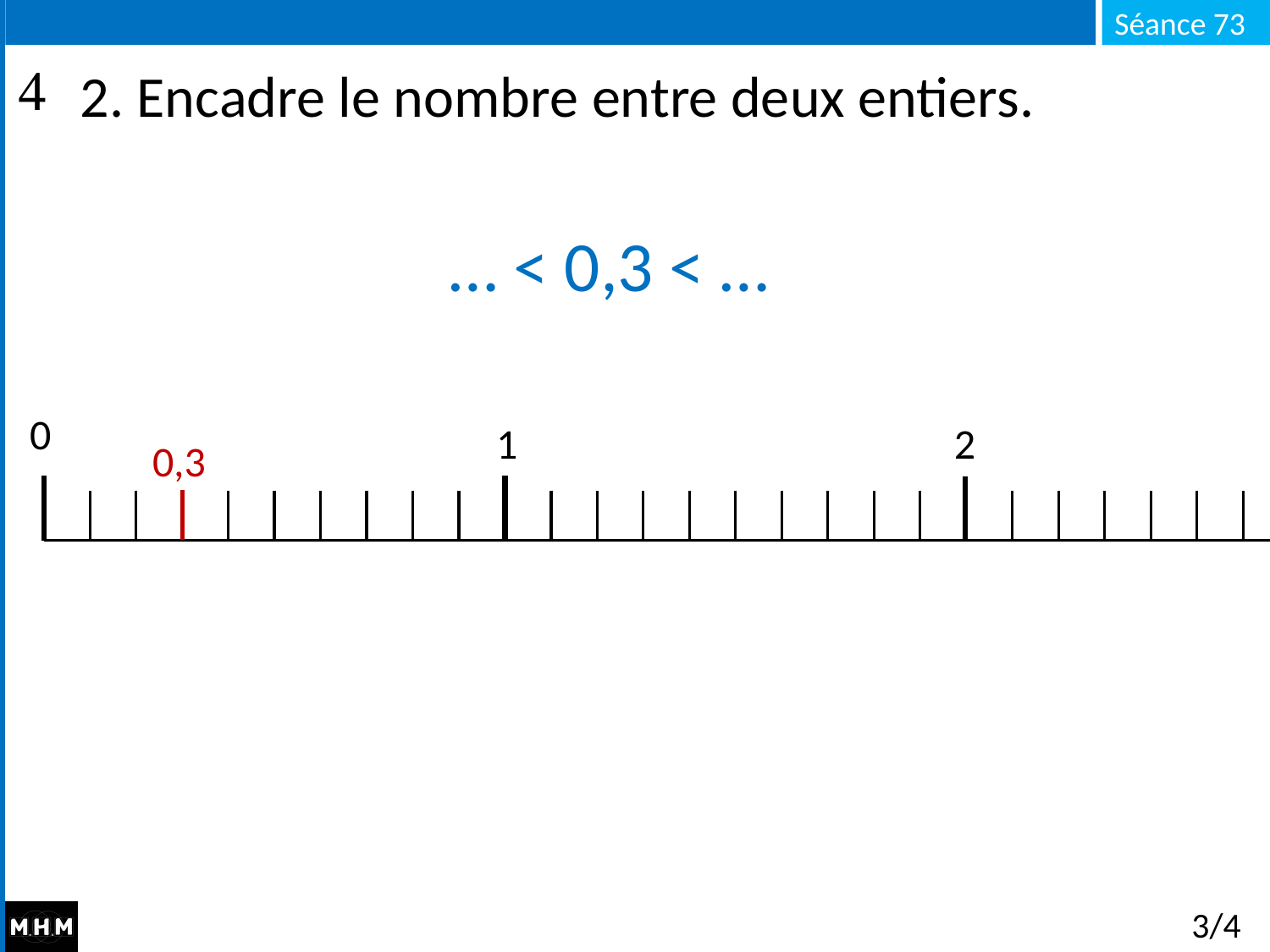

# 2. Encadre le nombre entre deux entiers.
… < 0,3 < …
0
2
1
0,3
3/4